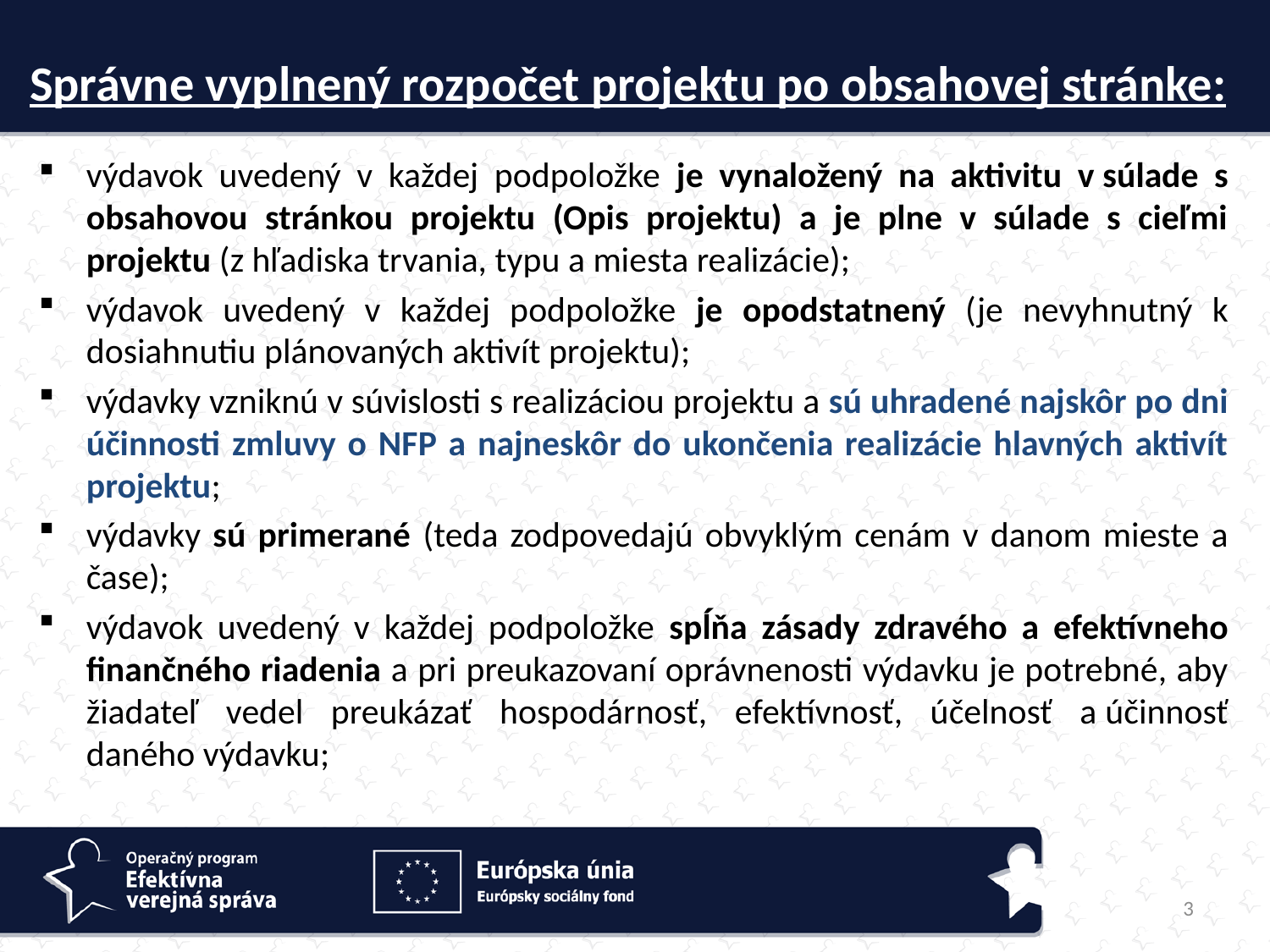

Správne vyplnený rozpočet projektu po obsahovej stránke:
výdavok uvedený v každej podpoložke je vynaložený na aktivitu v súlade s obsahovou stránkou projektu (Opis projektu) a je plne v súlade s cieľmi projektu (z hľadiska trvania, typu a miesta realizácie);
výdavok uvedený v každej podpoložke je opodstatnený (je nevyhnutný k dosiahnutiu plánovaných aktivít projektu);
výdavky vzniknú v súvislosti s realizáciou projektu a sú uhradené najskôr po dni účinnosti zmluvy o NFP a najneskôr do ukončenia realizácie hlavných aktivít projektu;
výdavky sú primerané (teda zodpovedajú obvyklým cenám v danom mieste a čase);
výdavok uvedený v každej podpoložke spĺňa zásady zdravého a efektívneho finančného riadenia a pri preukazovaní oprávnenosti výdavku je potrebné, aby žiadateľ vedel preukázať hospodárnosť, efektívnosť, účelnosť a účinnosť daného výdavku;

3